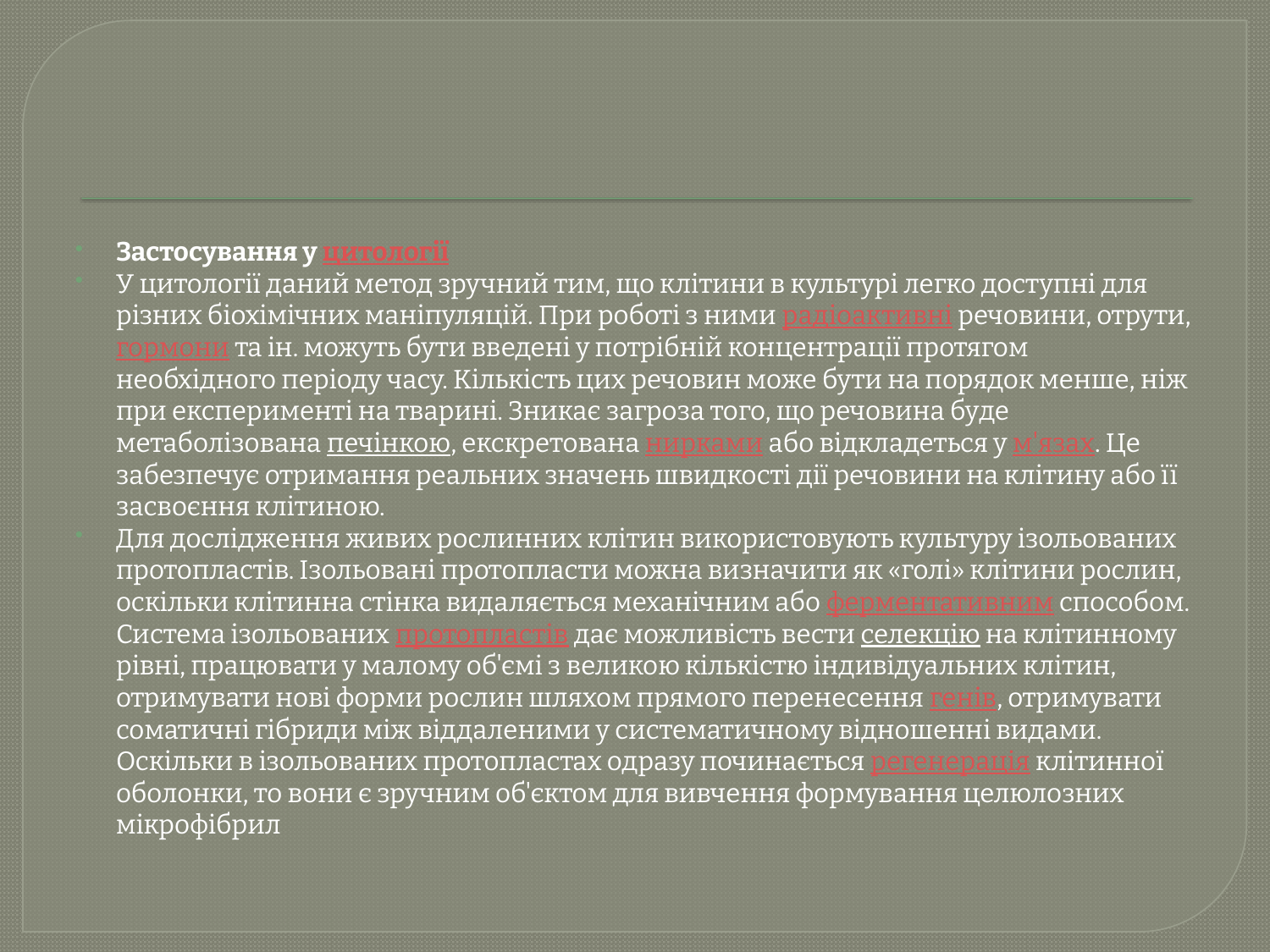

#
Застосування у цитології
У цитології даний метод зручний тим, що клітини в культурі легко доступні для різних біохімічних маніпуляцій. При роботі з ними радіоактивні речовини, отрути, гормони та ін. можуть бути введені у потрібній концентрації протягом необхідного періоду часу. Кількість цих речовин може бути на порядок менше, ніж при експерименті на тварині. Зникає загроза того, що речовина буде метаболізована печінкою, екскретована нирками або відкладеться у м'язах. Це забезпечує отримання реальних значень швидкості дії речовини на клітину або її засвоєння клітиною.
Для дослідження живих рослинних клітин використовують культуру ізольованих протопластів. Ізольовані протопласти можна визначити як «голі» клітини рослин, оскільки клітинна стінка видаляється механічним або ферментативним способом. Система ізольованих протопластів дає можливість вести селекцію на клітинному рівні, працювати у малому об'ємі з великою кількістю індивідуальних клітин, отримувати нові форми рослин шляхом прямого перенесення генів, отримувати соматичні гібриди між віддаленими у систематичному відношенні видами. Оскільки в ізольованих протопластах одразу починається регенерація клітинної оболонки, то вони є зручним об'єктом для вивчення формування целюлозних мікрофібрил